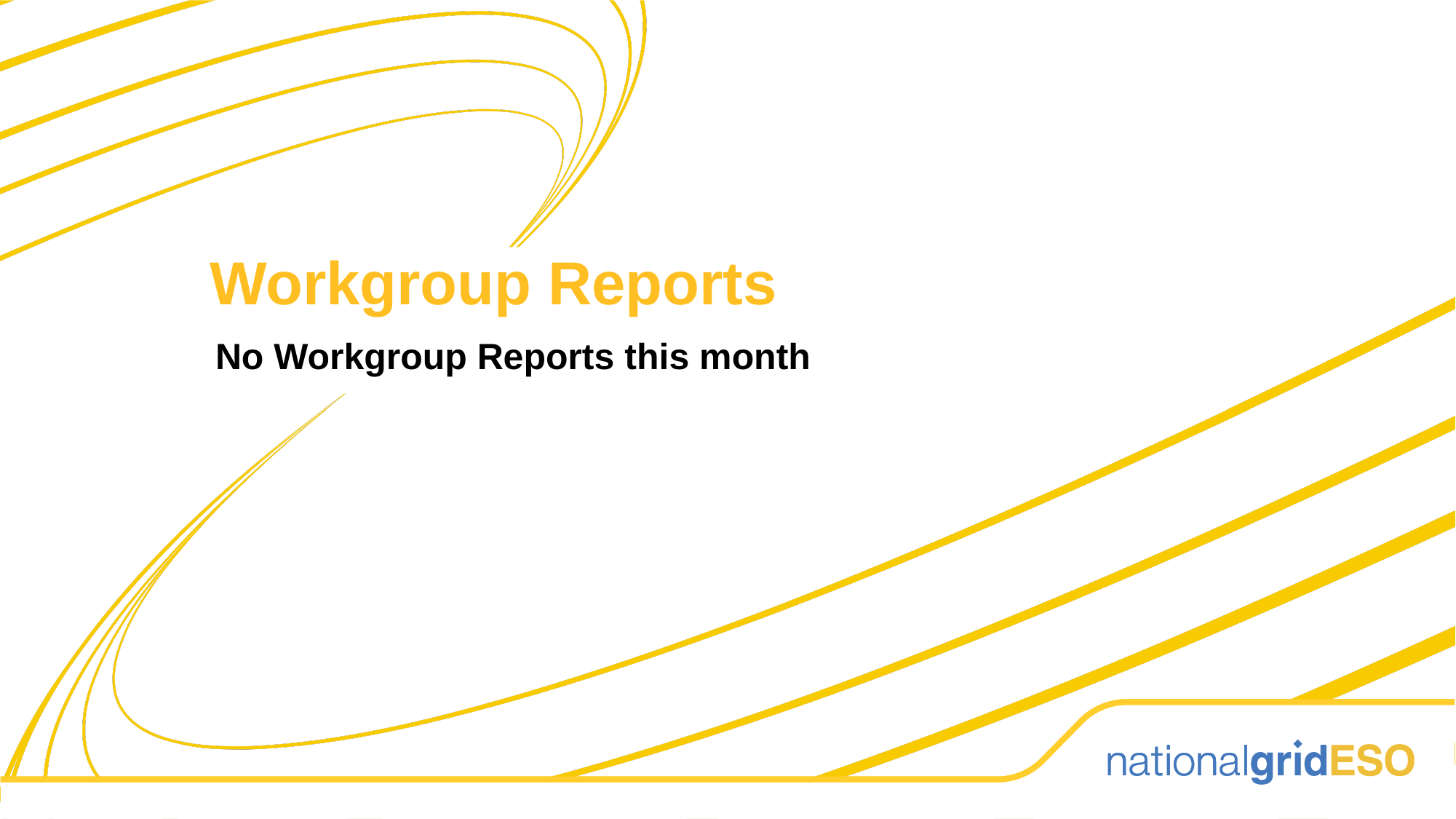

Workgroup Reports
  No Workgroup Reports this month